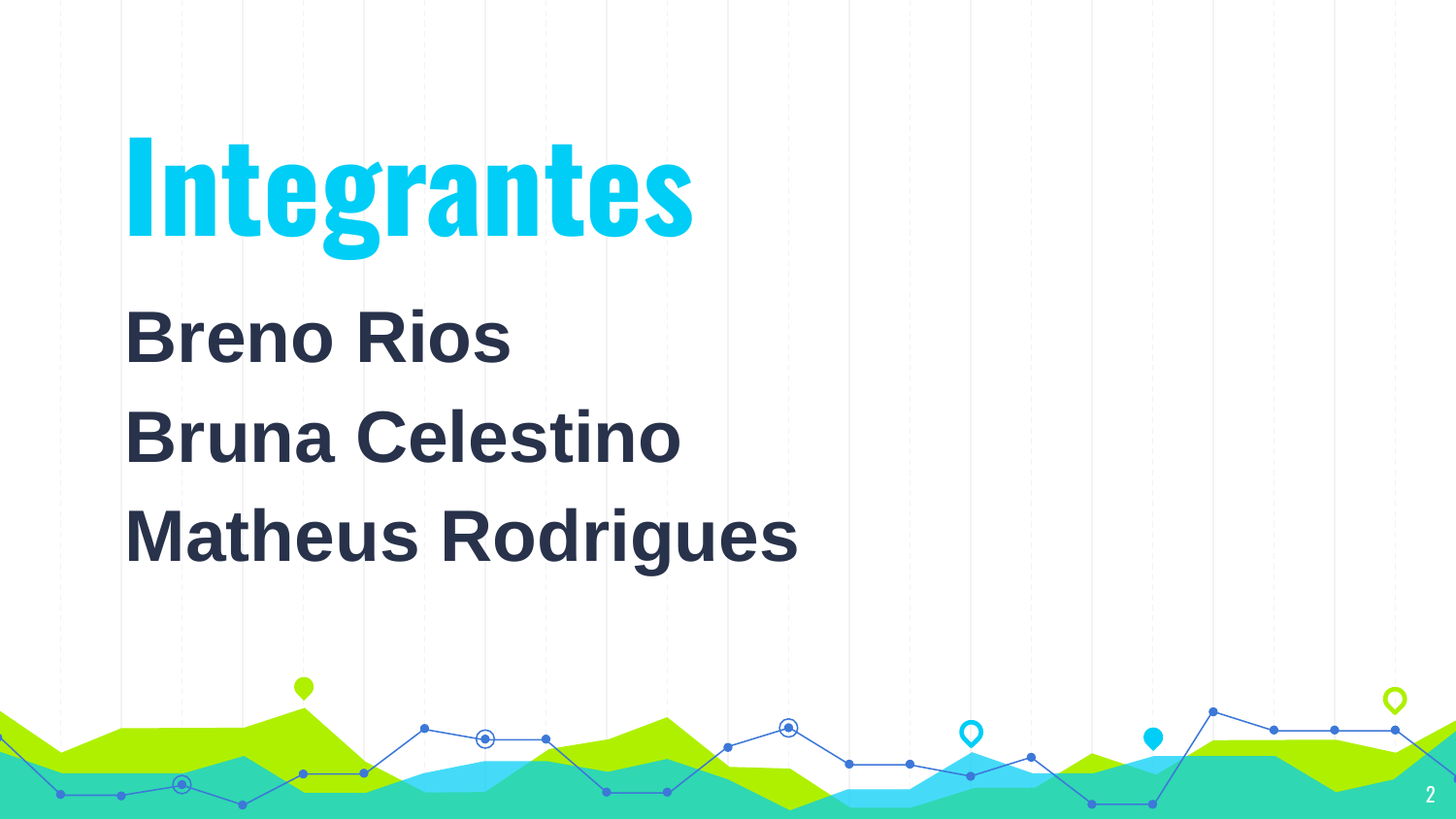

Integrantes
Breno Rios
Bruna Celestino
Matheus Rodrigues

2